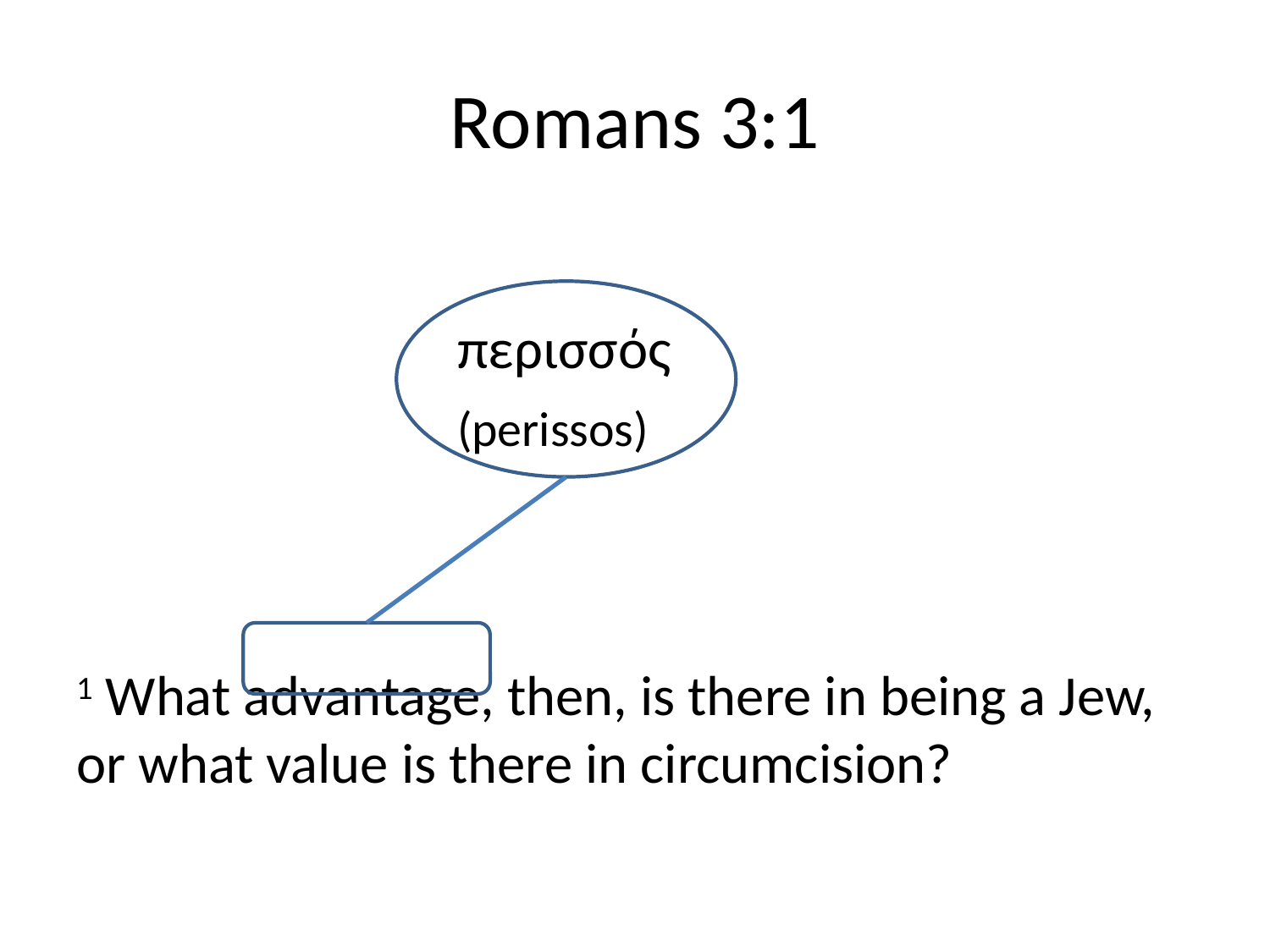

# Romans 3:1

			περισσός
			(perissos)

1 What advantage, then, is there in being a Jew, or what value is there in circumcision?